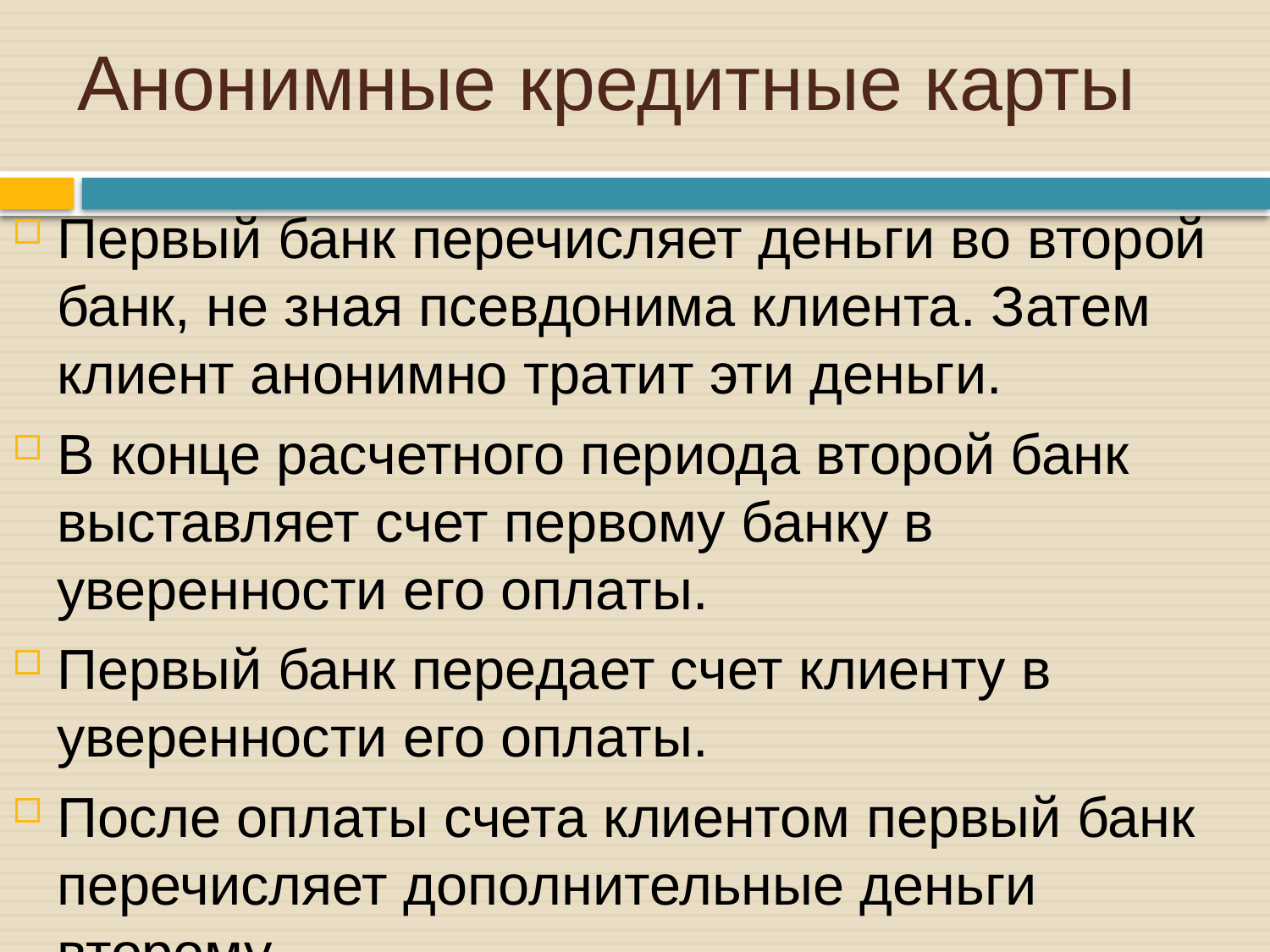

# Анонимные кредитные карты
Первый банк перечисляет деньги во второй банк, не зная псевдонима клиента. Затем клиент анонимно тратит эти деньги.
В конце расчетного периода второй банк выставляет счет первому банку в уверенности его оплаты.
Первый банк передает счет клиенту в уверенности его оплаты.
После оплаты счета клиентом первый банк перечисляет дополнительные деньги второму.